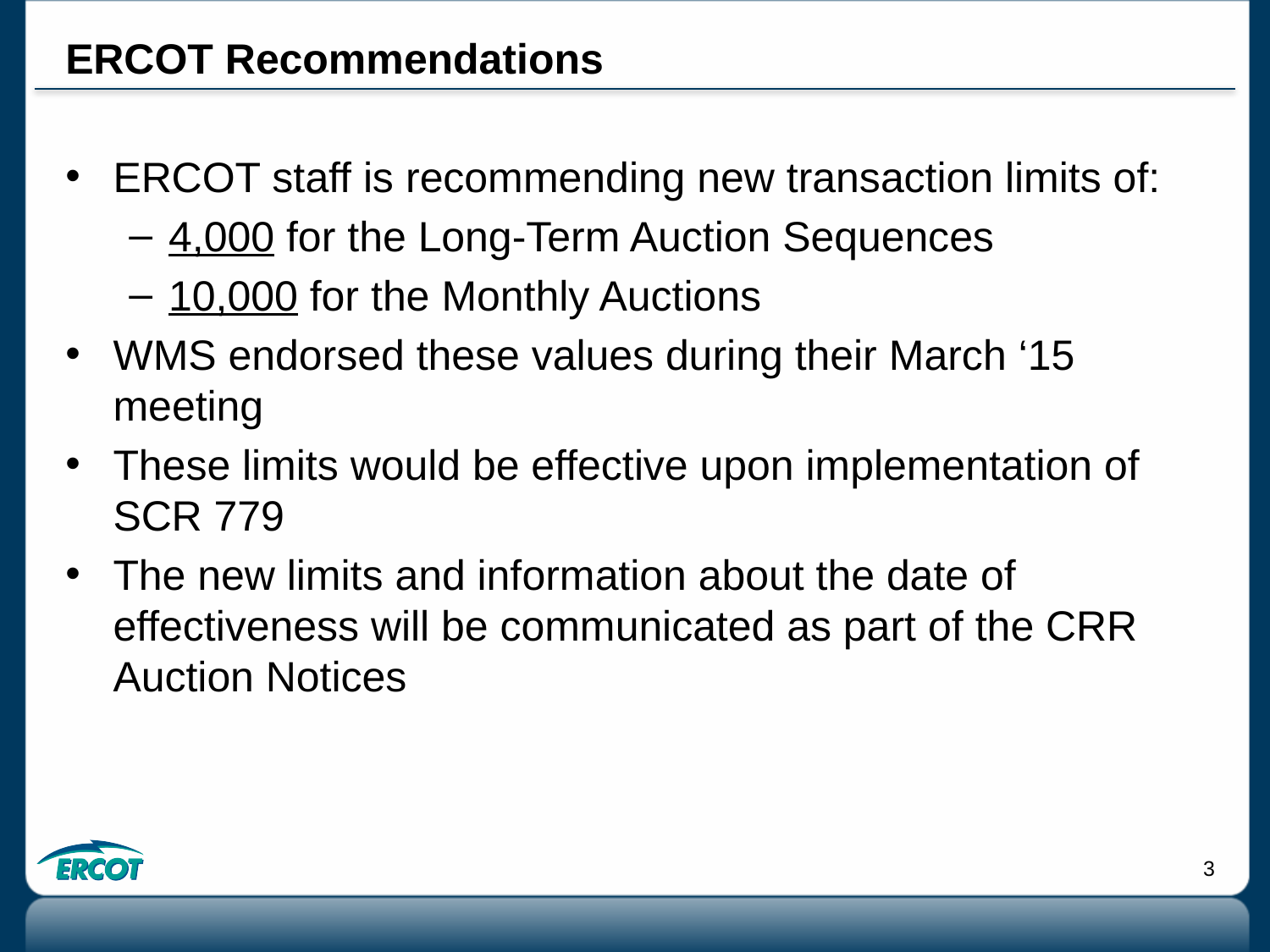

# ERCOT Recommendations
ERCOT staff is recommending new transaction limits of:
4,000 for the Long-Term Auction Sequences
10,000 for the Monthly Auctions
WMS endorsed these values during their March ‘15 meeting
These limits would be effective upon implementation of SCR 779
The new limits and information about the date of effectiveness will be communicated as part of the CRR Auction Notices